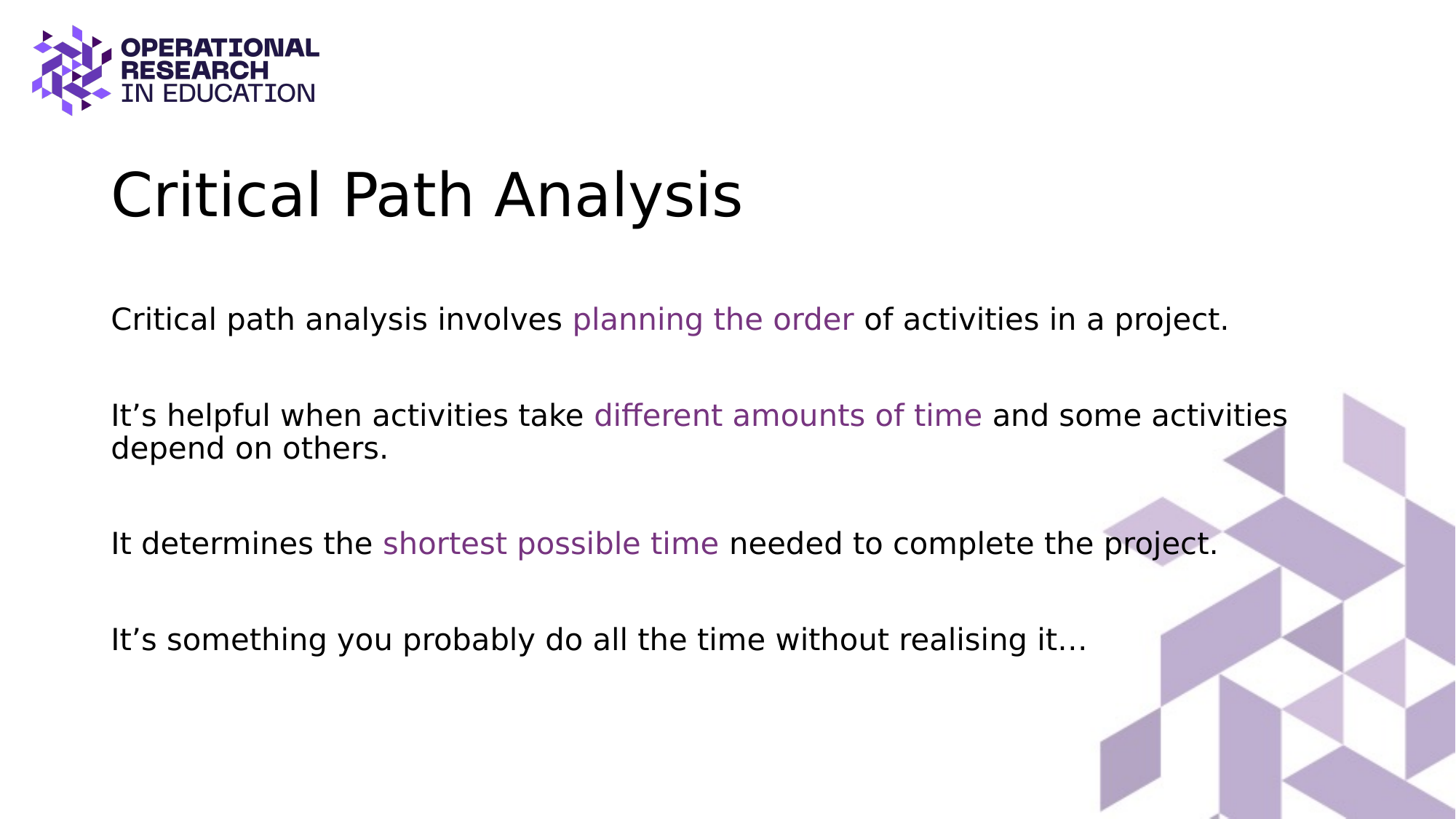

# Critical Path Analysis
Critical path analysis involves planning the order of activities in a project.

It’s helpful when activities take different amounts of time and some activities depend on others.

It determines the shortest possible time needed to complete the project.

It’s something you probably do all the time without realising it…